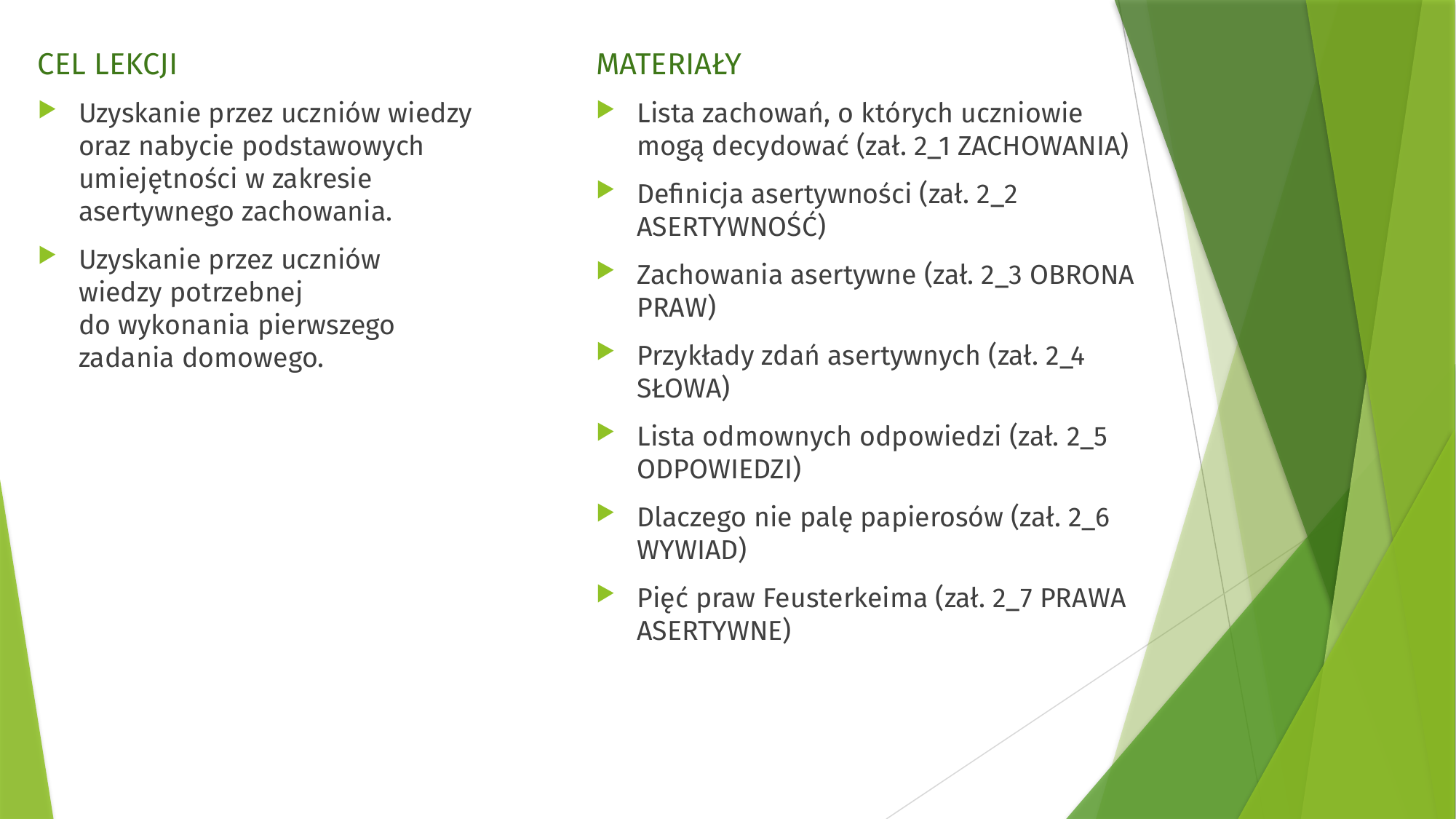

CEL LEKCJI
Uzyskanie przez uczniów wiedzy
oraz nabycie podstawowych
umiejętności w zakresie
asertywnego zachowania.
Uzyskanie przez uczniów
wiedzy potrzebnej
do wykonania pierwszego
zadania domowego.

MATERIAŁY
Lista zachowań, o których uczniowie mogą decydować (zał. 2_1 ZACHOWANIA)
Definicja asertywności (zał. 2_2 ASERTYWNOŚĆ)
Zachowania asertywne (zał. 2_3 OBRONA PRAW)
Przykłady zdań asertywnych (zał. 2_4 SŁOWA)
Lista odmownych odpowiedzi (zał. 2_5 ODPOWIEDZI)
Dlaczego nie palę papierosów (zał. 2_6 WYWIAD)
Pięć praw Feusterkeima (zał. 2_7 PRAWA ASERTYWNE)